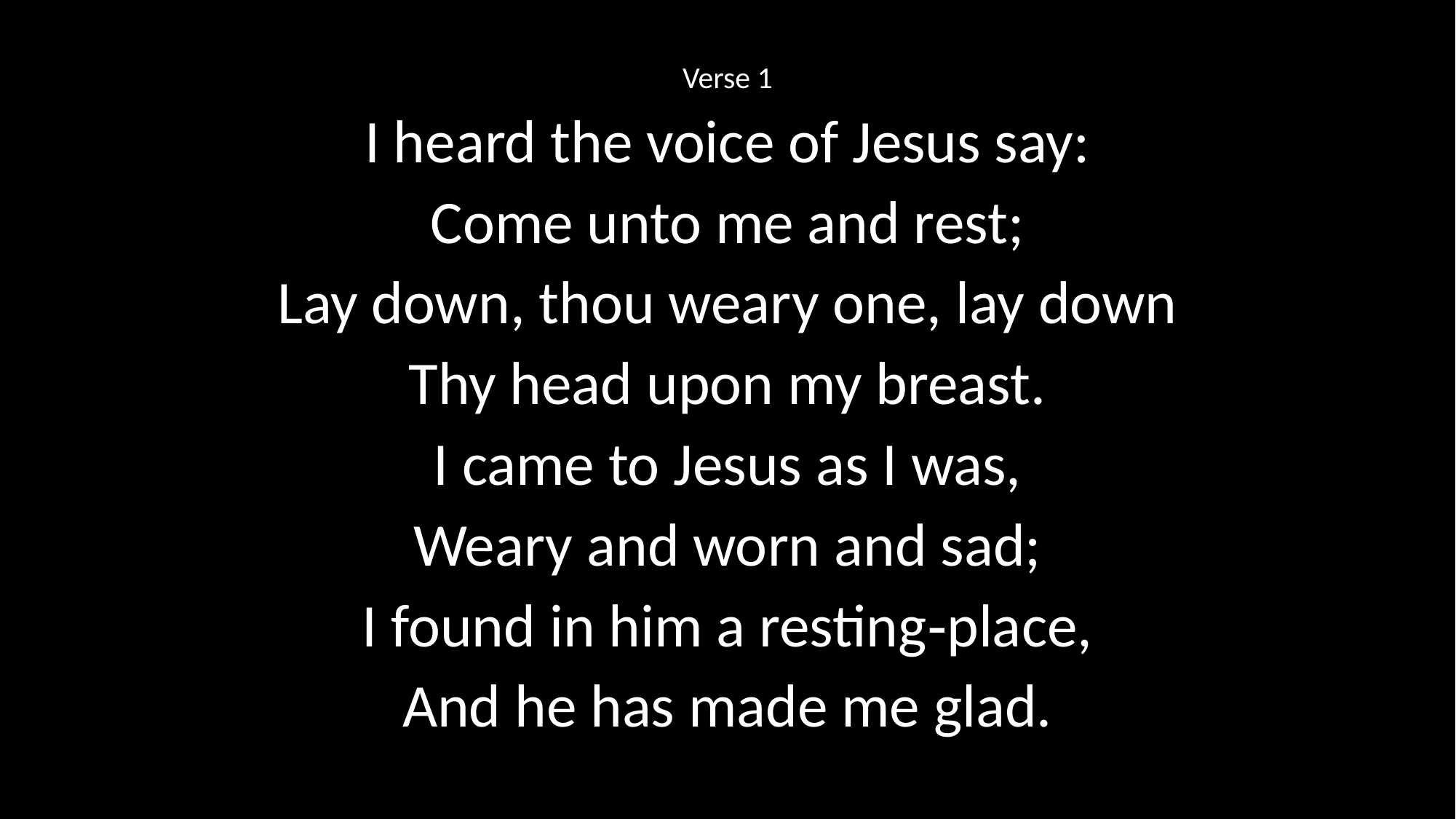

Verse 1
I heard the voice of Jesus say:
Come unto me and rest;
Lay down, thou weary one, lay down
Thy head upon my breast.
I came to Jesus as I was,
Weary and worn and sad;
I found in him a resting‑place,
And he has made me glad.